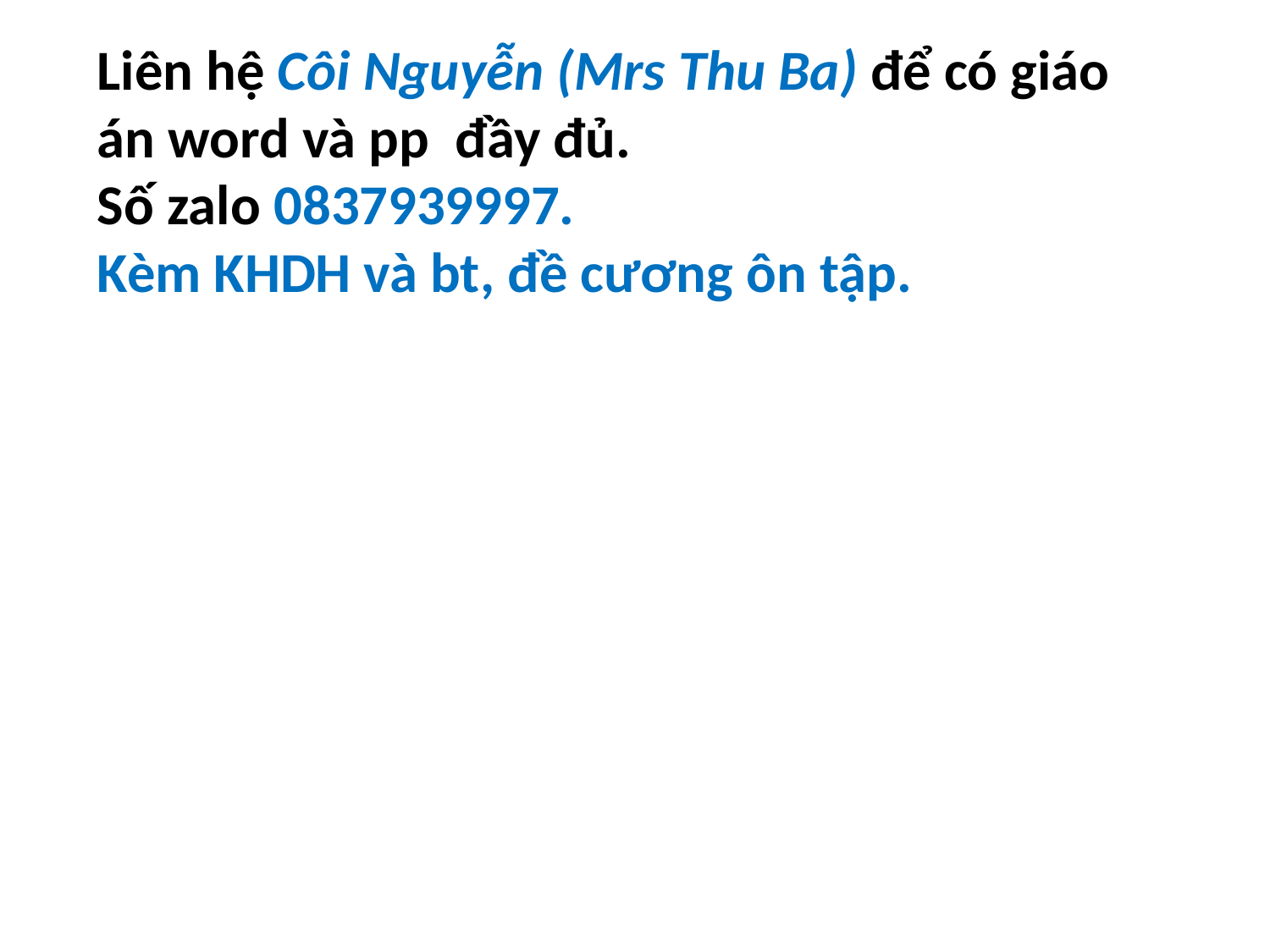

Liên hệ Côi Nguyễn (Mrs Thu Ba) để có giáo án word và pp  đầy đủ.
Số zalo 0837939997.
Kèm KHDH và bt, đề cương ôn tập.